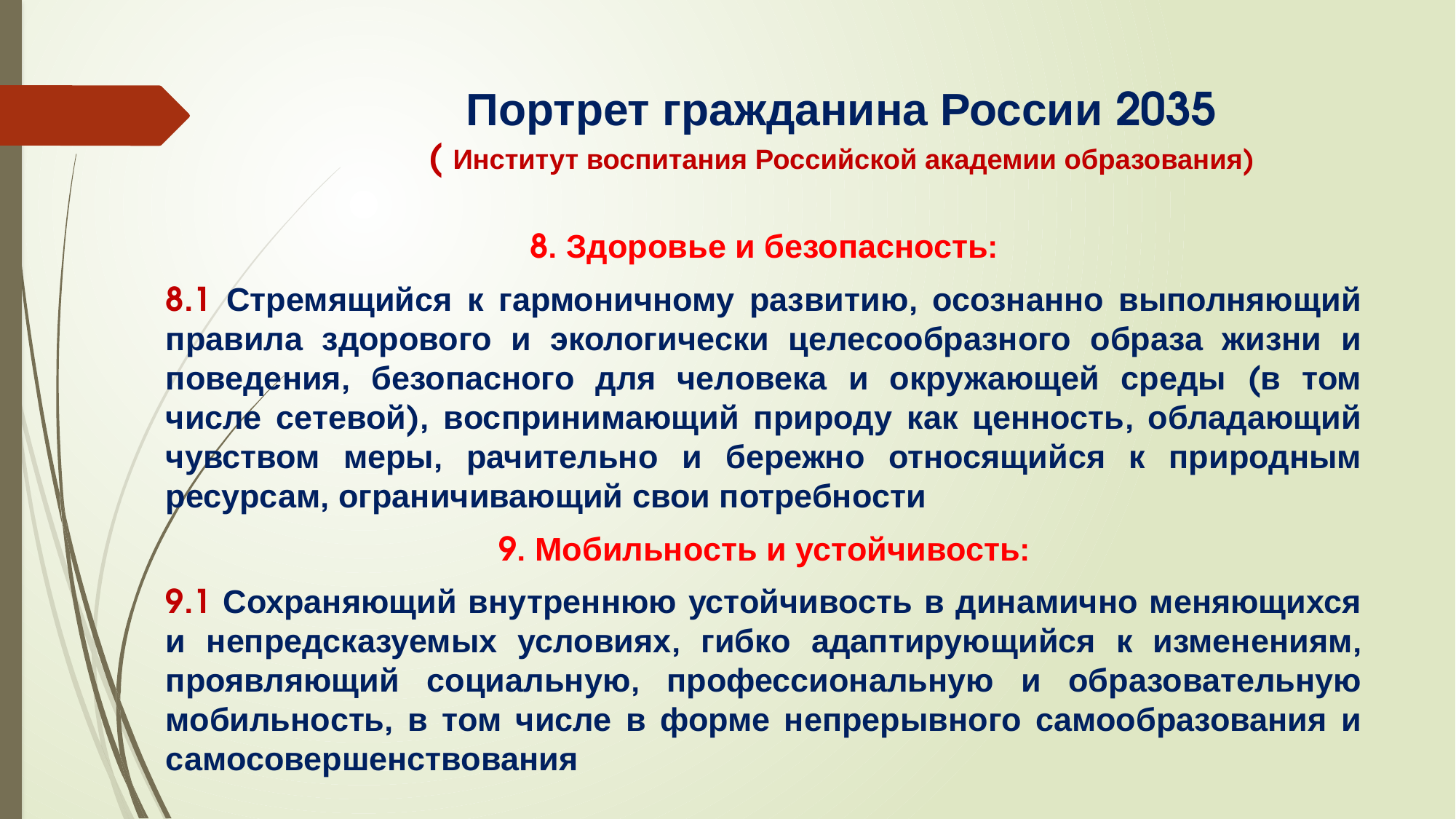

# Портрет гражданина России 2035 ( Институт воспитания Российской академии образования)
8. Здоровье и безопасность:
8.1 Стремящийся к гармоничному развитию, осознанно выполняющий правила здорового и экологически целесообразного образа жизни и поведения, безопасного для человека и окружающей среды (в том числе сетевой), воспринимающий природу как ценность, обладающий чувством меры, рачительно и бережно относящийся к природным ресурсам, ограничивающий свои потребности
9. Мобильность и устойчивость:
9.1 Сохраняющий внутреннюю устойчивость в динамично меняющихся и непредсказуемых условиях, гибко адаптирующийся к изменениям, проявляющий социальную, профессиональную и образовательную мобильность, в том числе в форме непрерывного самообразования и самосовершенствования